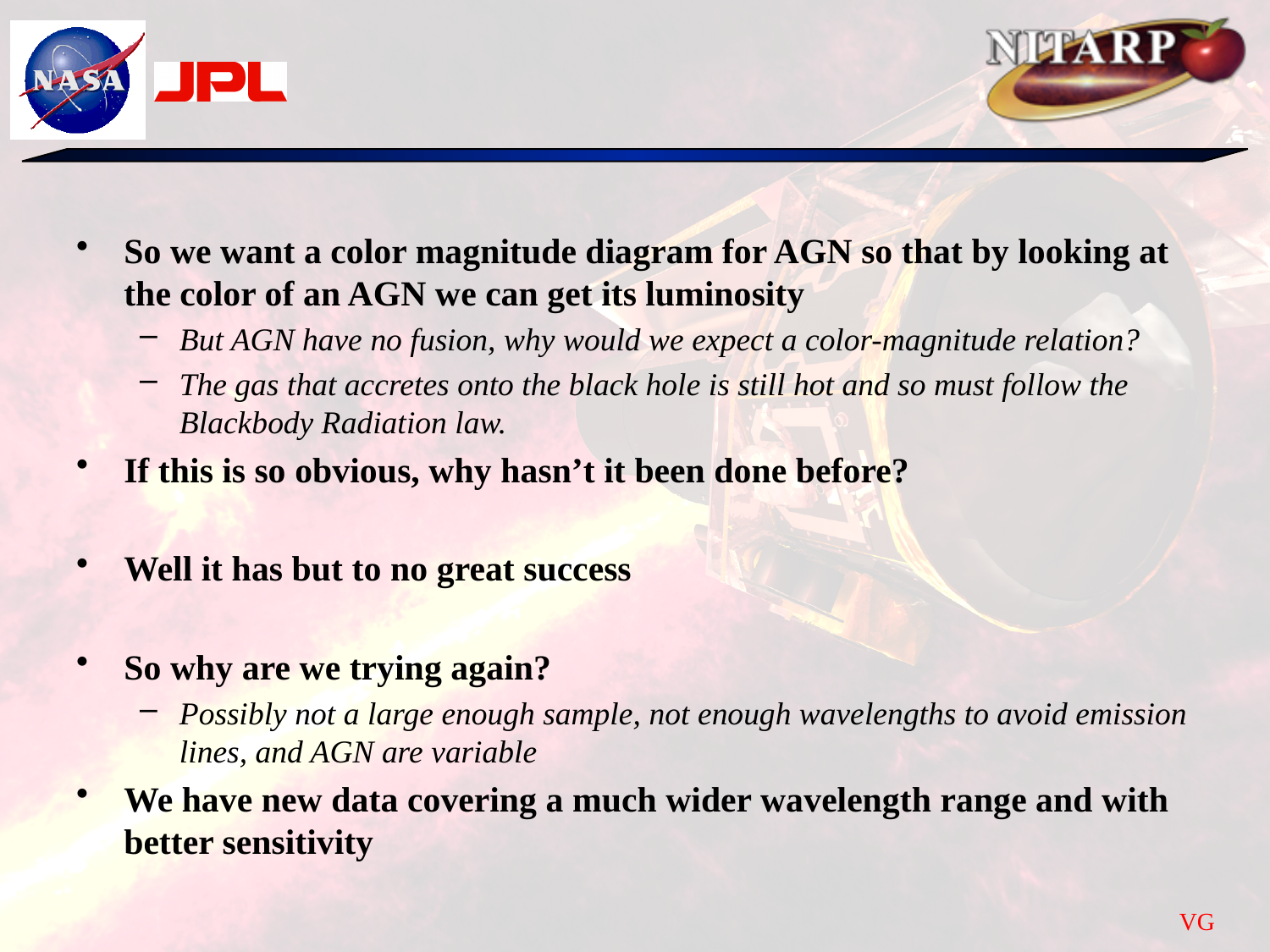

#
So we want a color magnitude diagram for AGN so that by looking at the color of an AGN we can get its luminosity
But AGN have no fusion, why would we expect a color-magnitude relation?
The gas that accretes onto the black hole is still hot and so must follow the Blackbody Radiation law.
If this is so obvious, why hasn’t it been done before?

Well it has but to no great success

So why are we trying again?
Possibly not a large enough sample, not enough wavelengths to avoid emission lines, and AGN are variable
We have new data covering a much wider wavelength range and with better sensitivity

VG